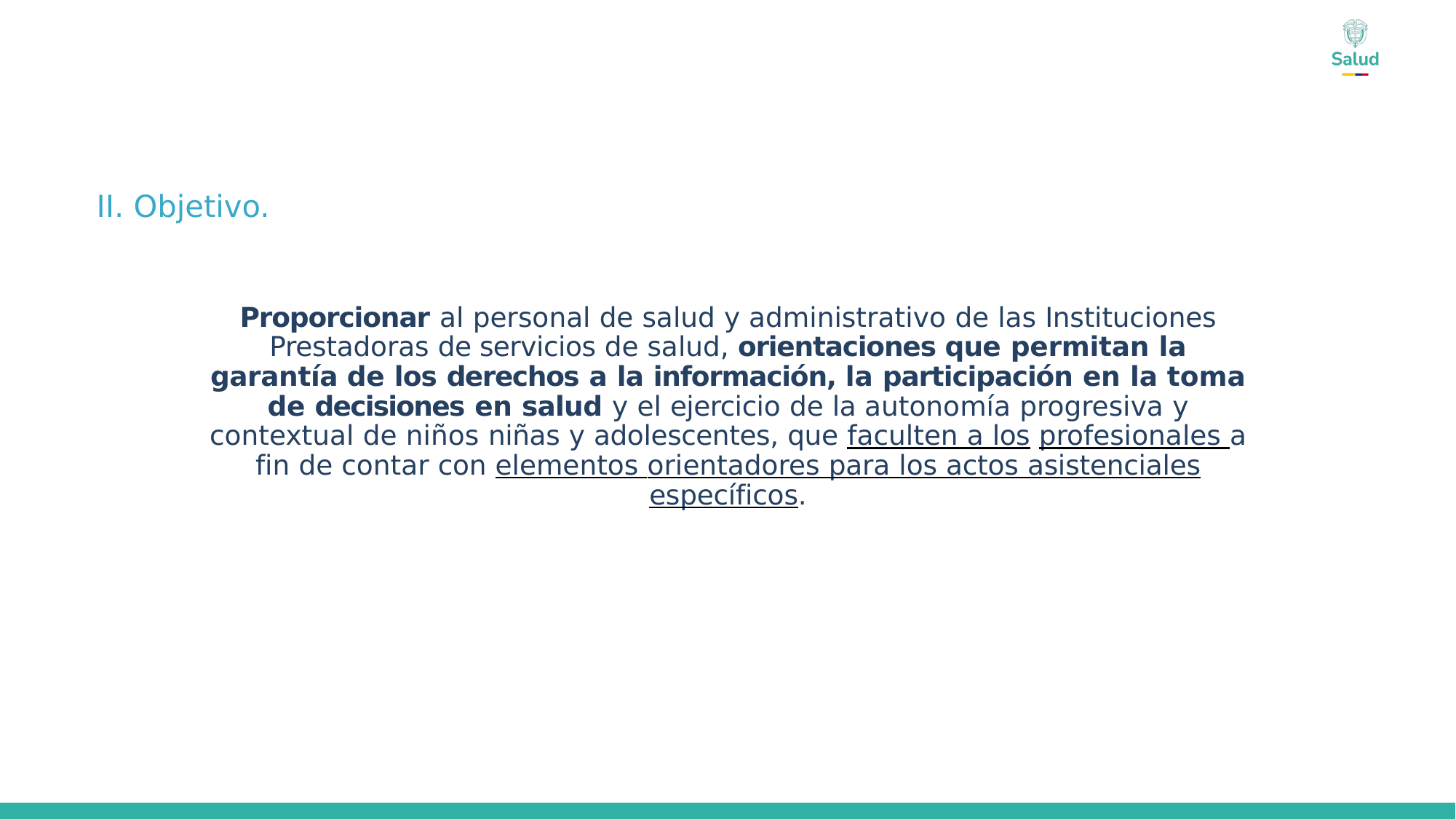

II. Objetivo.
Proporcionar al personal de salud y administrativo de las Instituciones Prestadoras de servicios de salud, orientaciones que permitan la garantía de los derechos a la información, la participación en la toma de decisiones en salud y el ejercicio de la autonomía progresiva y contextual de niños niñas y adolescentes, que faculten a los profesionales a fin de contar con elementos orientadores para los actos asistenciales específicos.